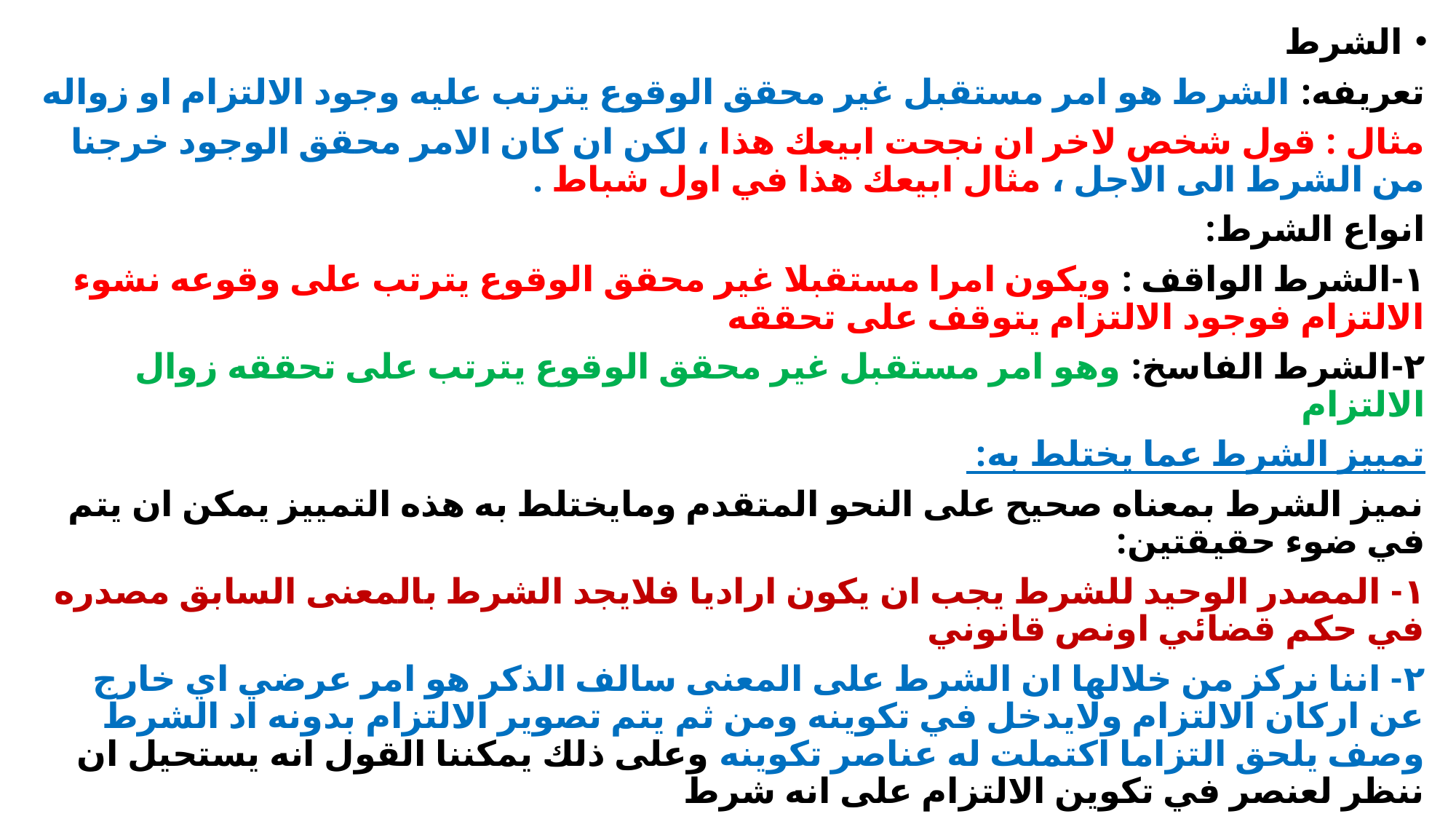

الشرط
تعريفه: الشرط هو امر مستقبل غير محقق الوقوع يترتب عليه وجود الالتزام او زواله
مثال : قول شخص لاخر ان نجحت ابيعك هذا ، لكن ان كان الامر محقق الوجود خرجنا من الشرط الى الاجل ، مثال ابيعك هذا في اول شباط .
انواع الشرط:
١-الشرط الواقف : ويكون امرا مستقبلا غير محقق الوقوع يترتب على وقوعه نشوء الالتزام فوجود الالتزام يتوقف على تحققه
٢-الشرط الفاسخ: وهو امر مستقبل غير محقق الوقوع يترتب على تحققه زوال الالتزام
تمييز الشرط عما يختلط به:
نميز الشرط بمعناه صحيح على النحو المتقدم ومايختلط به هذه التمييز يمكن ان يتم في ضوء حقيقتين:
١- المصدر الوحيد للشرط يجب ان يكون اراديا فلايجد الشرط بالمعنى السابق مصدره في حكم قضائي اونص قانوني
٢- اننا نركز من خلالها ان الشرط على المعنى سالف الذكر هو امر عرضي اي خارج عن اركان الالتزام ولايدخل في تكوينه ومن ثم يتم تصوير الالتزام بدونه اد الشرط وصف يلحق التزاما اكتملت له عناصر تكوينه وعلى ذلك يمكننا القول انه يستحيل ان ننظر لعنصر في تكوين الالتزام على انه شرط